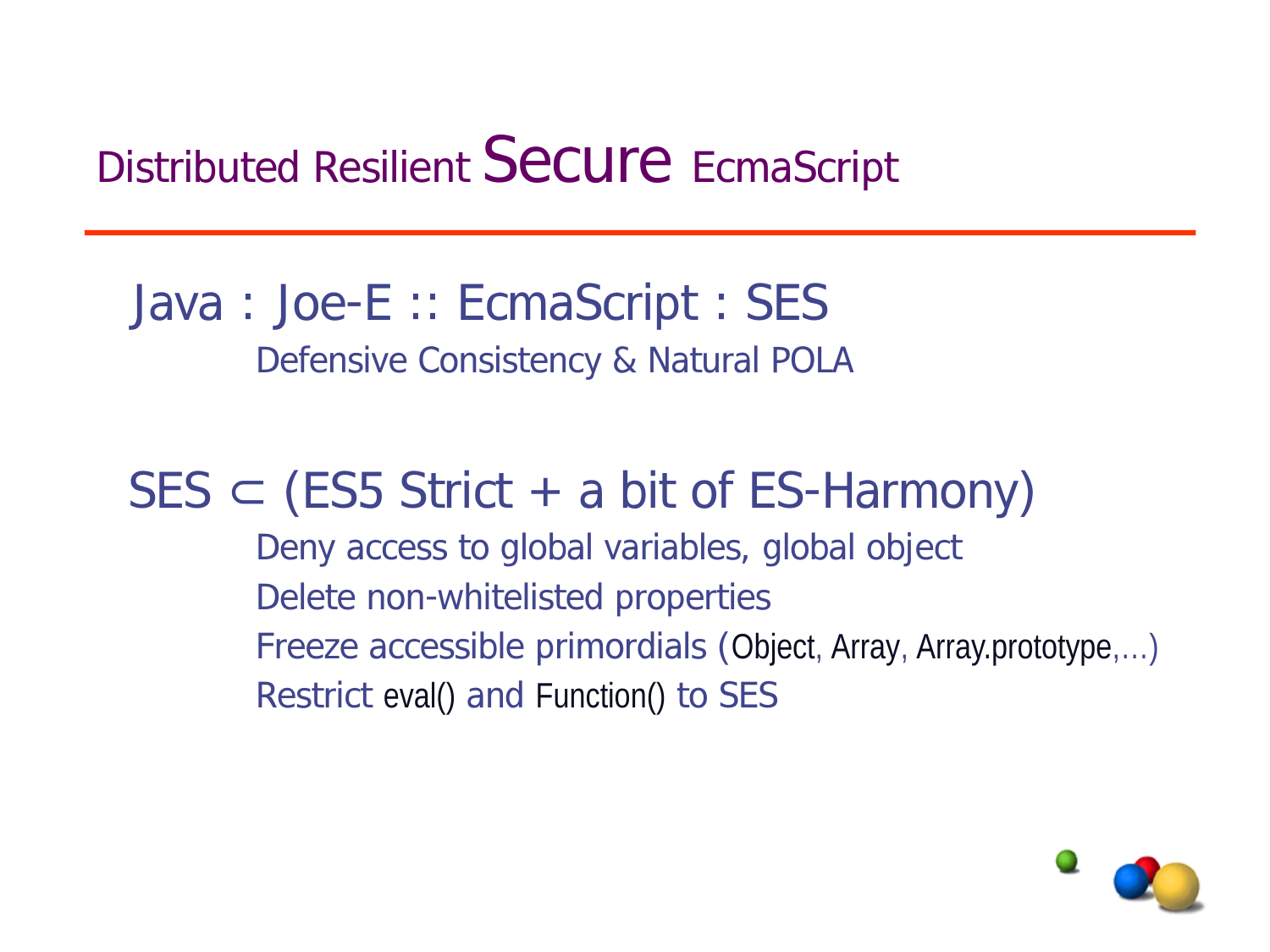

# Distributed Resilient Secure EcmaScript
Java : Joe-E :: EcmaScript : SES
Defensive Consistency & Natural POLA

SES ⊂ (ES5 Strict + a bit of ES-Harmony)
Deny access to global variables, global object
Delete non-whitelisted properties
Freeze accessible primordials (Object, Array, Array.prototype,…)
Restrict eval() and Function() to SES